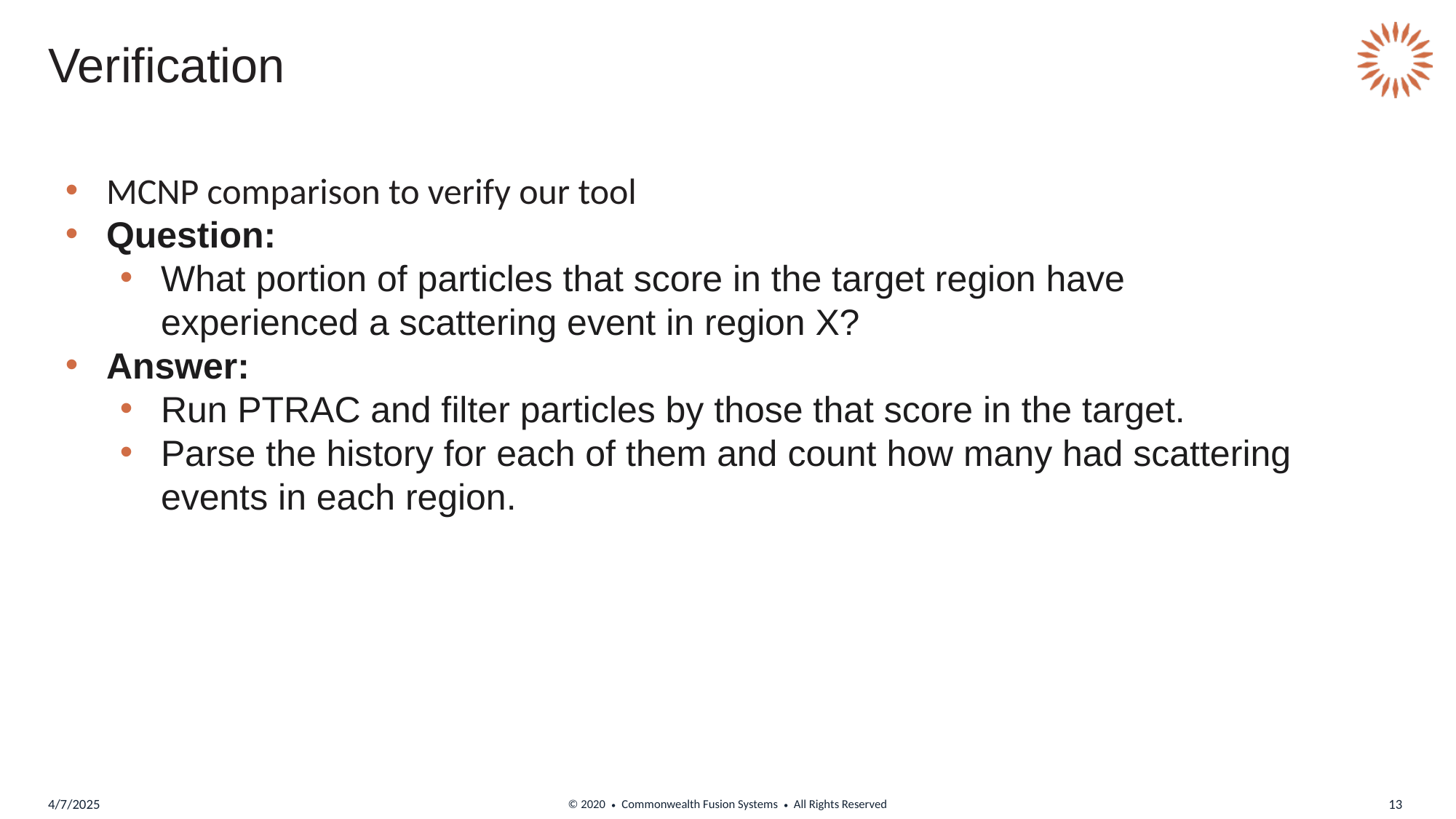

# Verification
MCNP comparison to verify our tool
Question:
What portion of particles that score in the target region have experienced a scattering event in region X?
Answer:
Run PTRAC and filter particles by those that score in the target.
Parse the history for each of them and count how many had scattering events in each region.